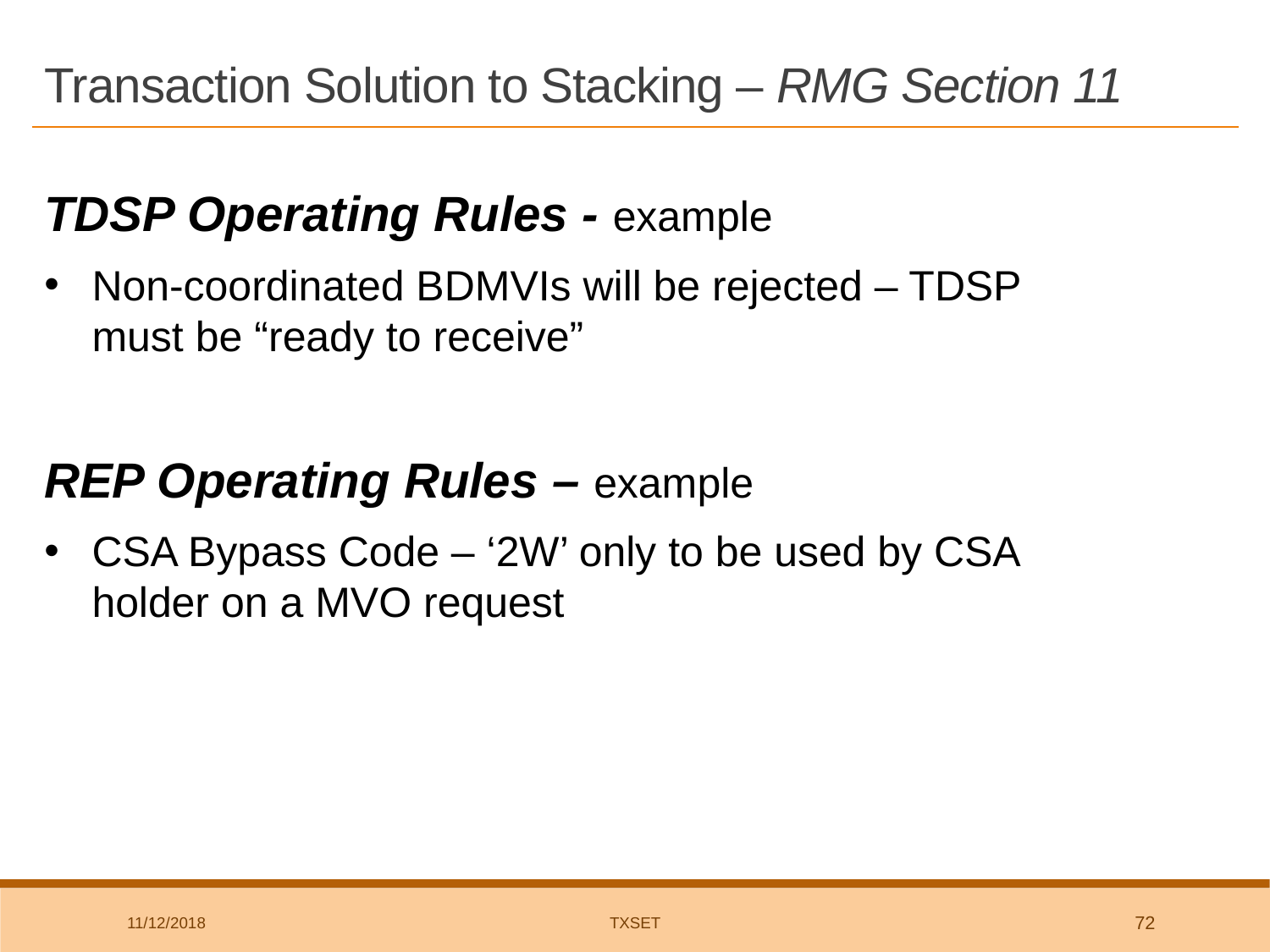

# Transaction Solution to Stacking – RMG Section 11
TDSP Operating Rules - example

Non-coordinated BDMVIs will be rejected – TDSP must be “ready to receive”

REP Operating Rules – example

CSA Bypass Code – ‘2W’ only to be used by CSA holder on a MVO request

11/12/2018
TxSET
72